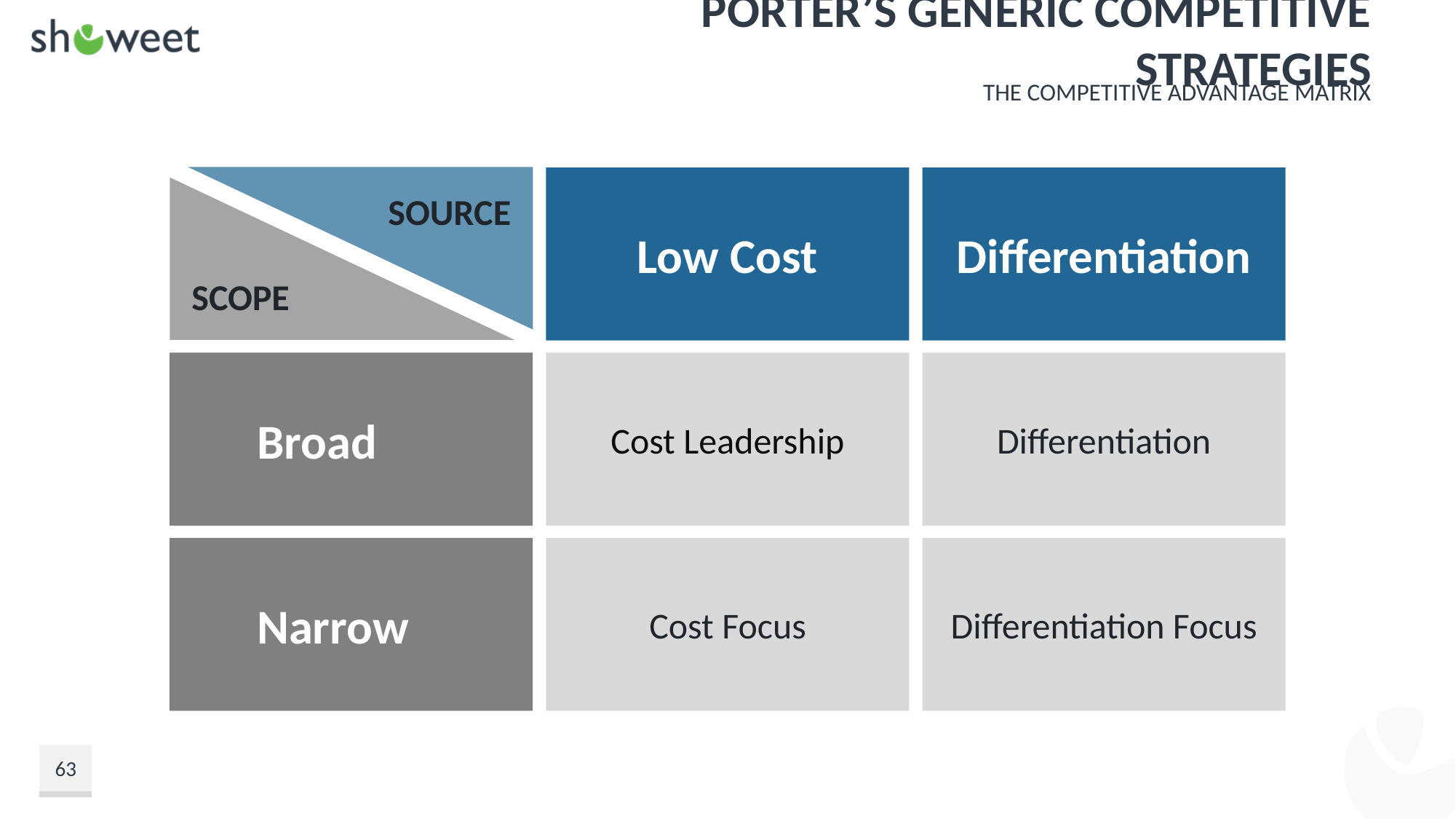

# Porter’s Generic Competitive Strategies
The Competitive Advantage Matrix
SOURCE
Low Cost
Differentiation
SCOPE
Broad
Cost Leadership
Differentiation
Narrow
Cost Focus
Differentiation Focus
63